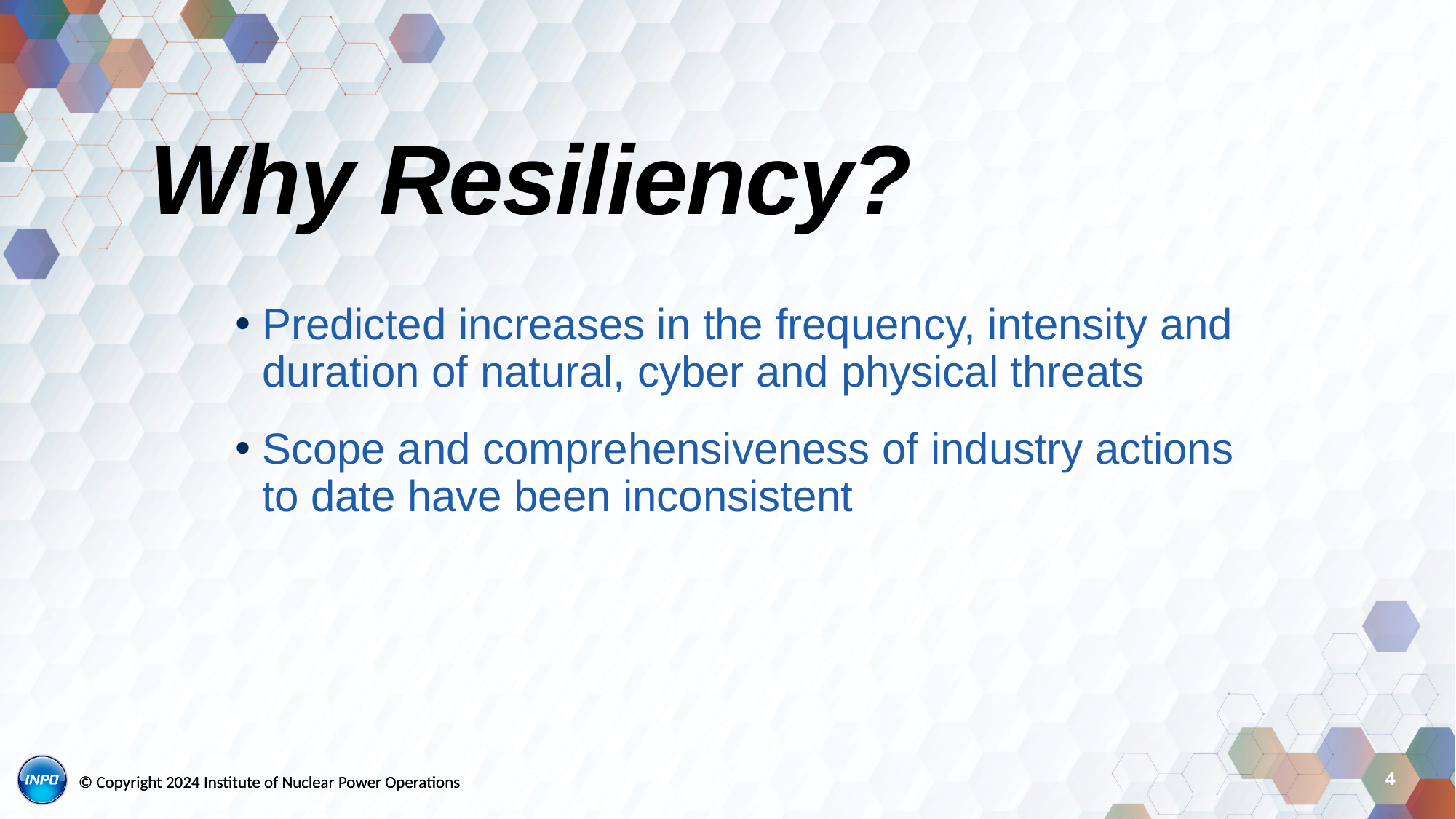

# Why Resiliency?

Predicted increases in the frequency, intensity and duration of natural, cyber and physical threats
Scope and comprehensiveness of industry actions to date have been inconsistent